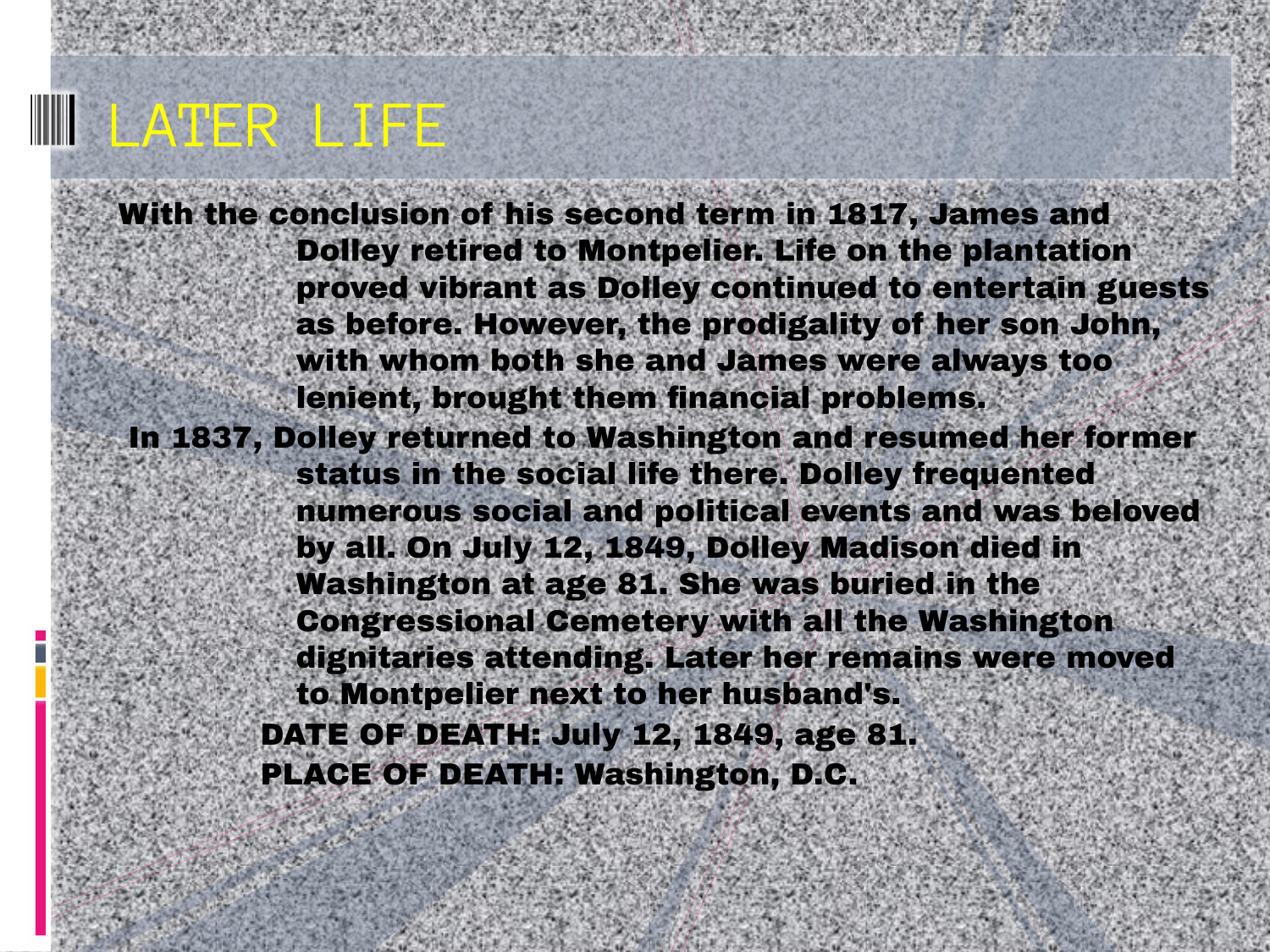

# LATER LIFE
With the conclusion of his second term in 1817, James and Dolley retired to Montpelier. Life on the plantation proved vibrant as Dolley continued to entertain guests as before. However, the prodigality of her son John, with whom both she and James were always too lenient, brought them financial problems.
 In 1837, Dolley returned to Washington and resumed her former status in the social life there. Dolley frequented numerous social and political events and was beloved by all. On July 12, 1849, Dolley Madison died in Washington at age 81. She was buried in the Congressional Cemetery with all the Washington dignitaries attending. Later her remains were moved to Montpelier next to her husband's.
              DATE OF DEATH: July 12, 1849, age 81.
              PLACE OF DEATH: Washington, D.C.